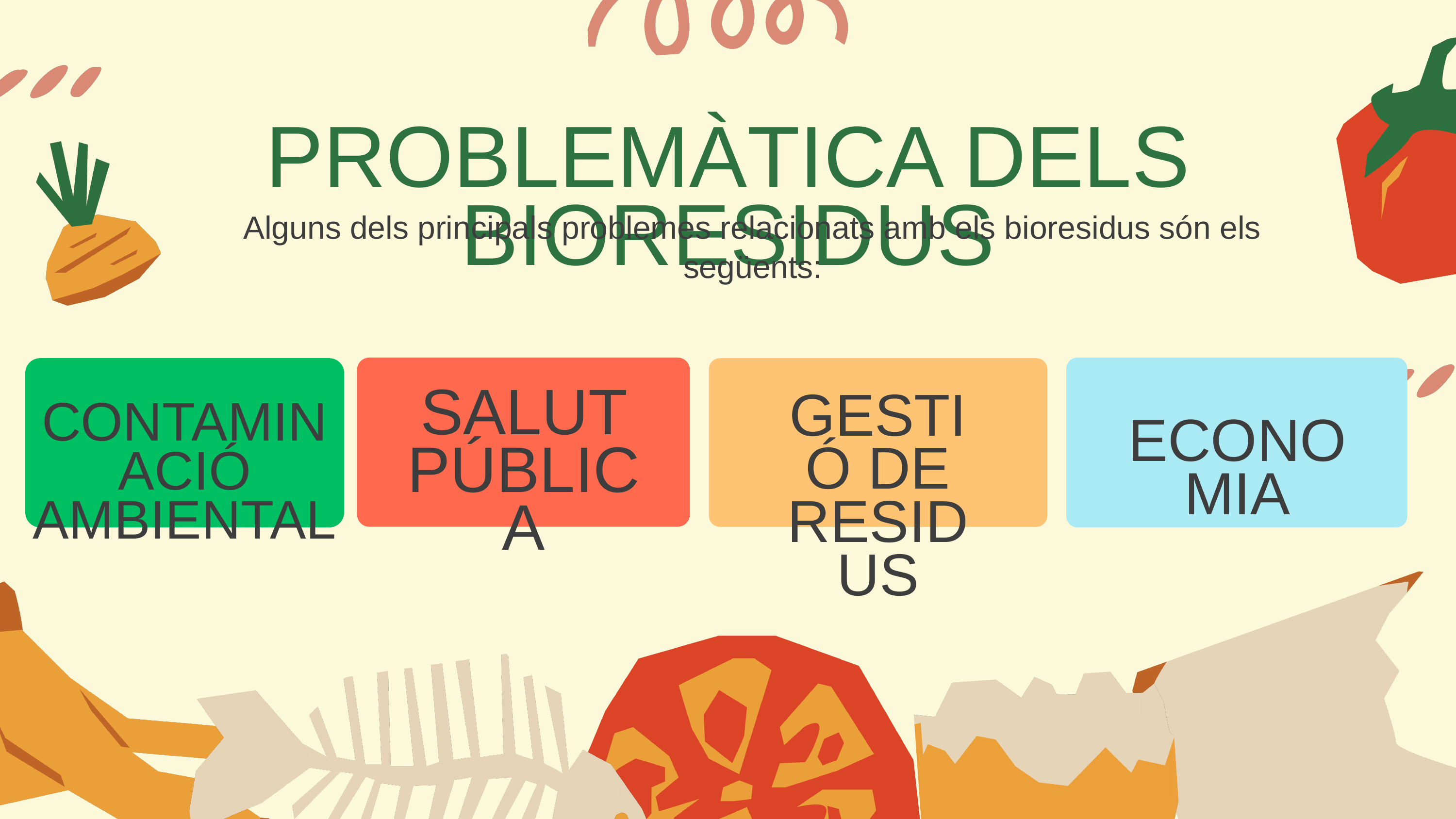

PROBLEMÀTICA DELS BIORESIDUS

Alguns dels principals problemes relacionats amb els bioresidus són els següents:

SALUT PÚBLICA
GESTIÓ DE RESIDUS
CONTAMINACIÓ AMBIENTAL
ECONOMIA